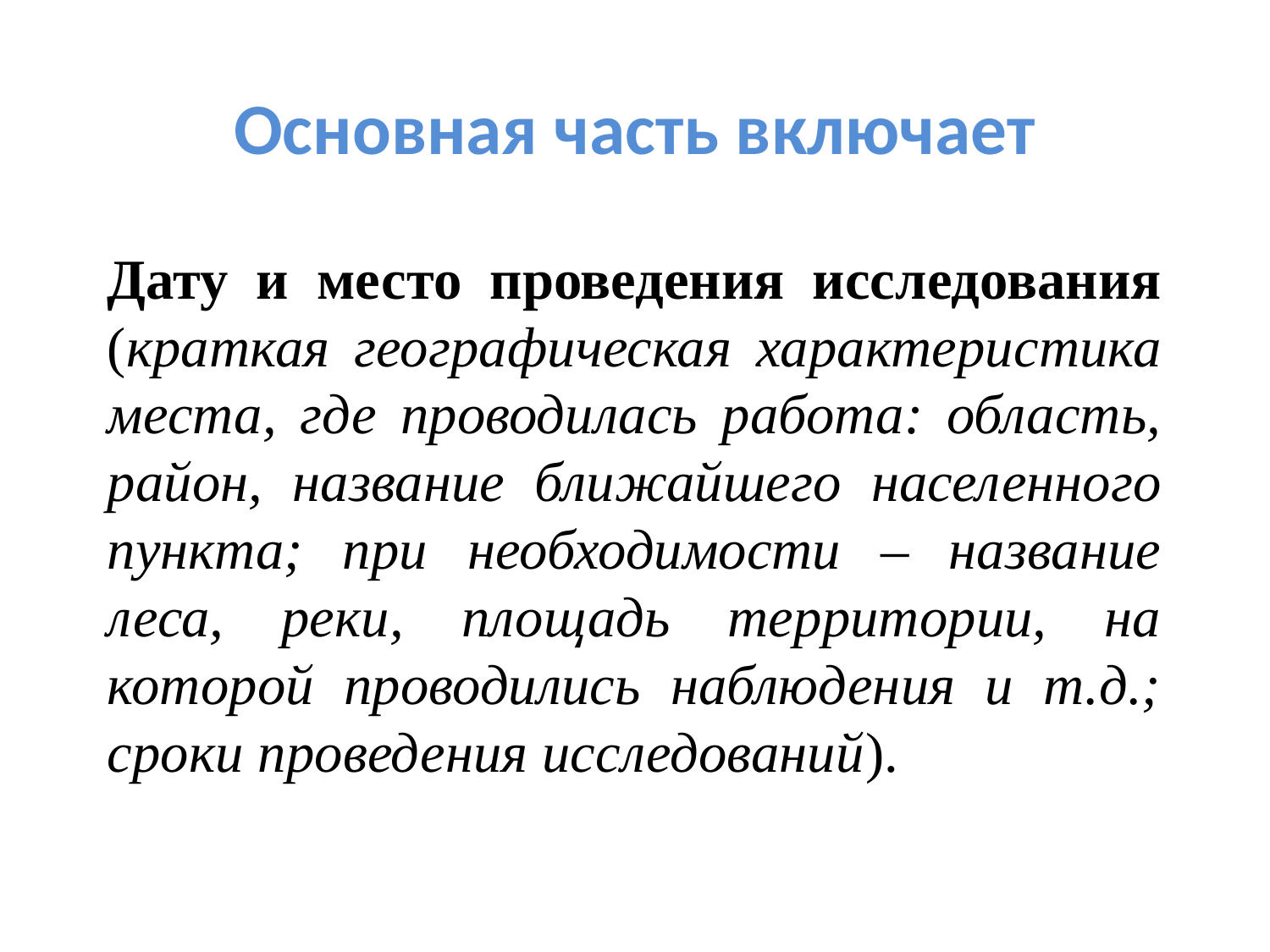

Основная часть включает
Дату и место проведения исследования (краткая географическая характеристика места, где проводилась работа: область, район, название ближайшего населенного пункта; при необходимости – название леса, реки, площадь территории, на которой проводились наблюдения и т.д.; сроки проведения исследований).